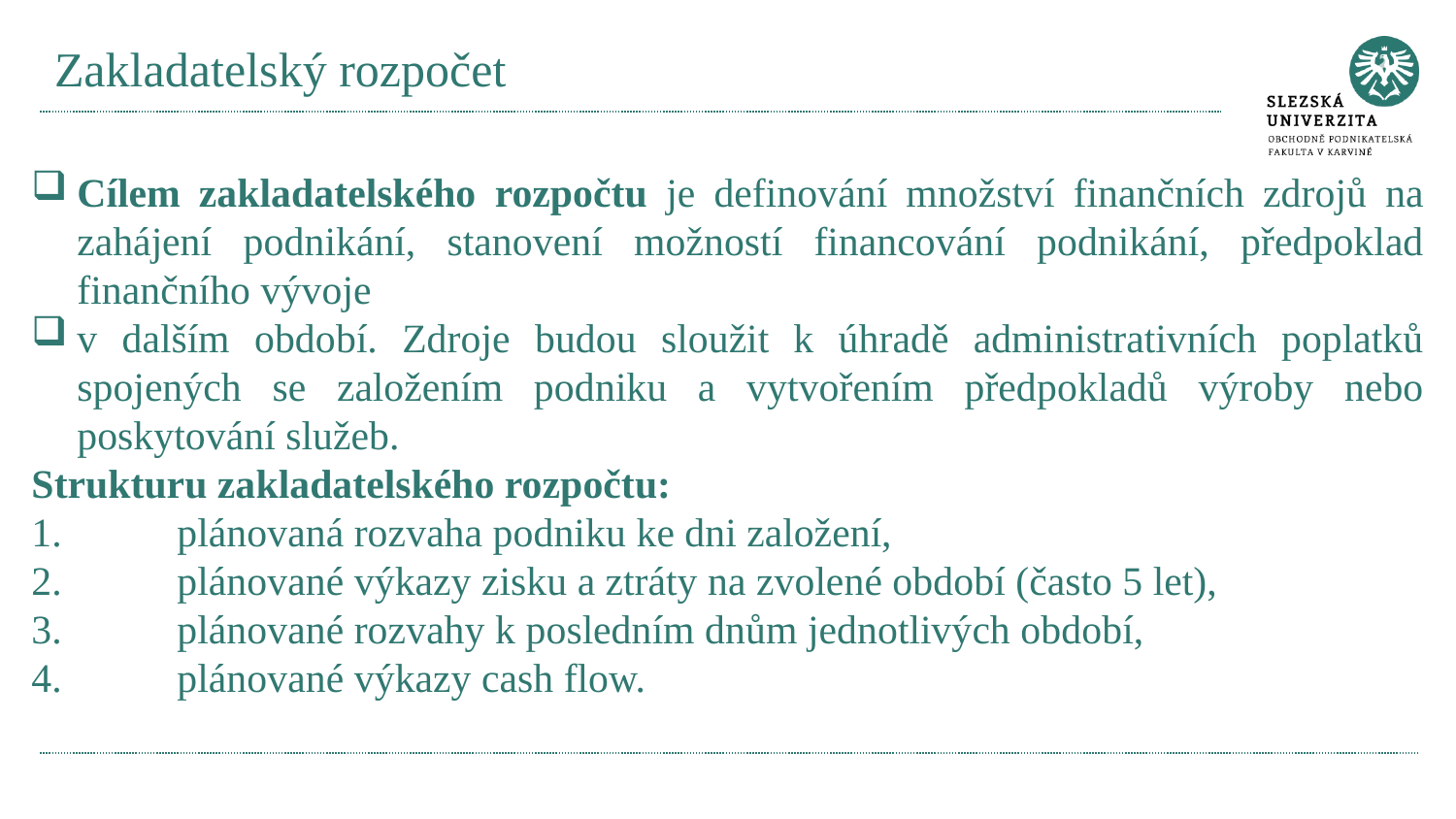

# Zakladatelský rozpočet
Cílem zakladatelského rozpočtu je definování množství finančních zdrojů na zahájení podnikání, stanovení možností financování podnikání, předpoklad finančního vývoje
v dalším období. Zdroje budou sloužit k úhradě administrativních poplatků spojených se založením podniku a vytvořením předpokladů výroby nebo poskytování služeb.
Strukturu zakladatelského rozpočtu:
1.	plánovaná rozvaha podniku ke dni založení,
2.	plánované výkazy zisku a ztráty na zvolené období (často 5 let),
3.	plánované rozvahy k posledním dnům jednotlivých období,
4.	plánované výkazy cash flow.